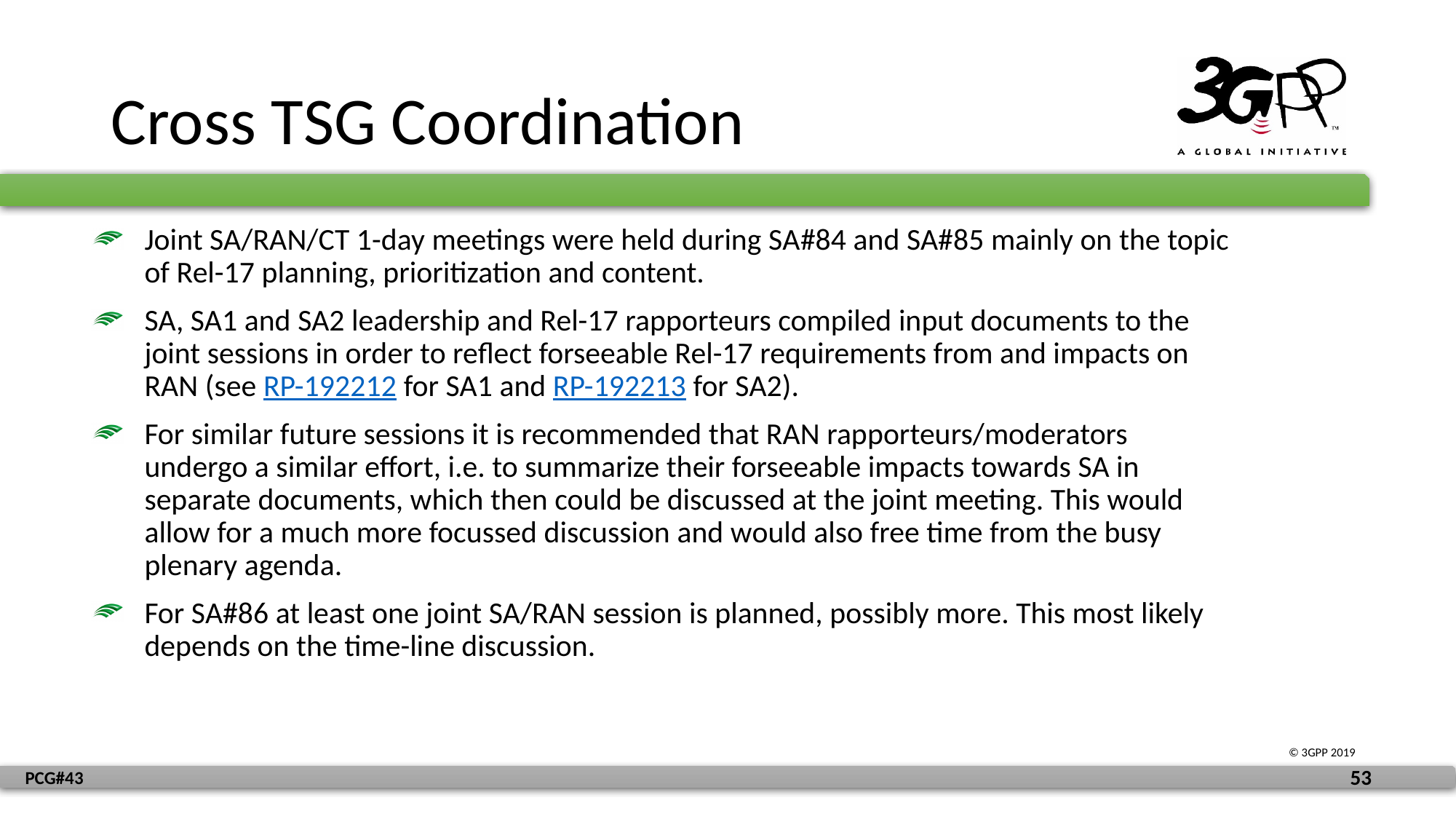

# Cross TSG Coordination
Joint SA/RAN/CT 1-day meetings were held during SA#84 and SA#85 mainly on the topic of Rel-17 planning, prioritization and content.
SA, SA1 and SA2 leadership and Rel-17 rapporteurs compiled input documents to the joint sessions in order to reflect forseeable Rel-17 requirements from and impacts on RAN (see RP-192212 for SA1 and RP-192213 for SA2).
For similar future sessions it is recommended that RAN rapporteurs/moderators undergo a similar effort, i.e. to summarize their forseeable impacts towards SA in separate documents, which then could be discussed at the joint meeting. This would allow for a much more focussed discussion and would also free time from the busy plenary agenda.
For SA#86 at least one joint SA/RAN session is planned, possibly more. This most likely depends on the time-line discussion.